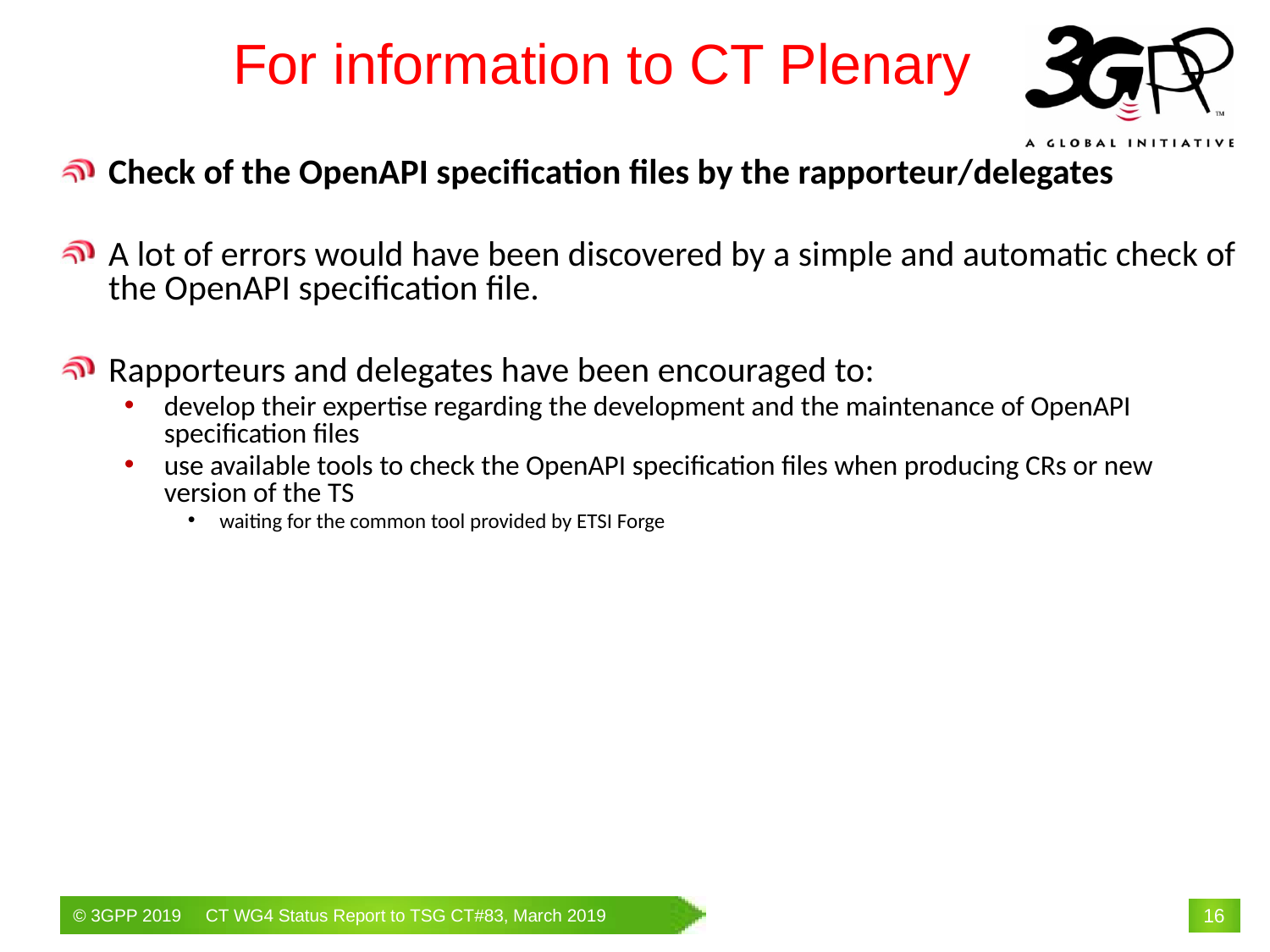

# For information to CT Plenary
Check of the OpenAPI specification files by the rapporteur/delegates

A lot of errors would have been discovered by a simple and automatic check of the OpenAPI specification file.

Rapporteurs and delegates have been encouraged to:
develop their expertise regarding the development and the maintenance of OpenAPI specification files
use available tools to check the OpenAPI specification files when producing CRs or new version of the TS
waiting for the common tool provided by ETSI Forge